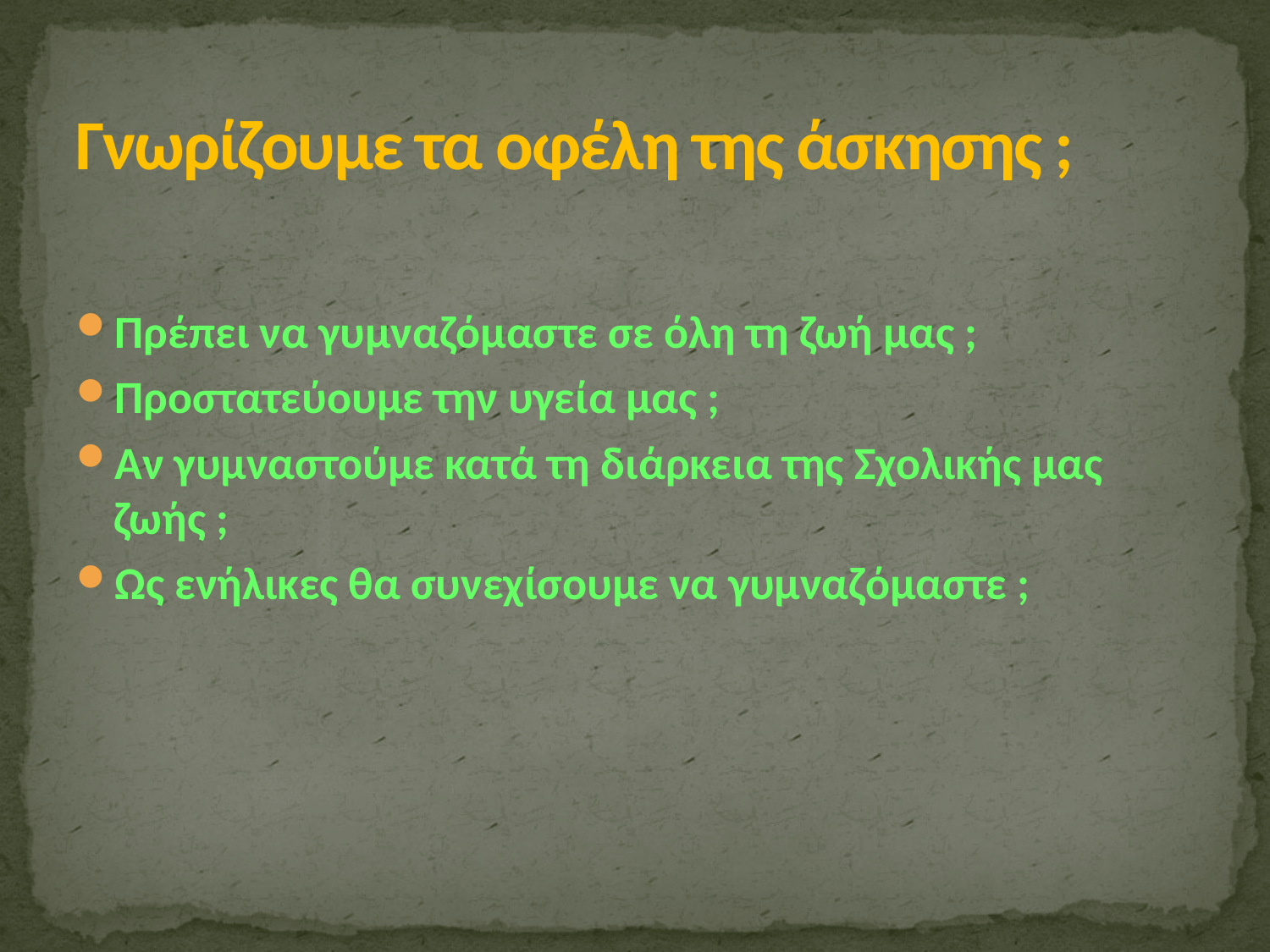

# Γνωρίζουμε τα οφέλη της άσκησης ;
Πρέπει να γυμναζόμαστε σε όλη τη ζωή μας ;
Προστατεύουμε την υγεία μας ;
Αν γυμναστούμε κατά τη διάρκεια της Σχολικής μας ζωής ;
Ως ενήλικες θα συνεχίσουμε να γυμναζόμαστε ;